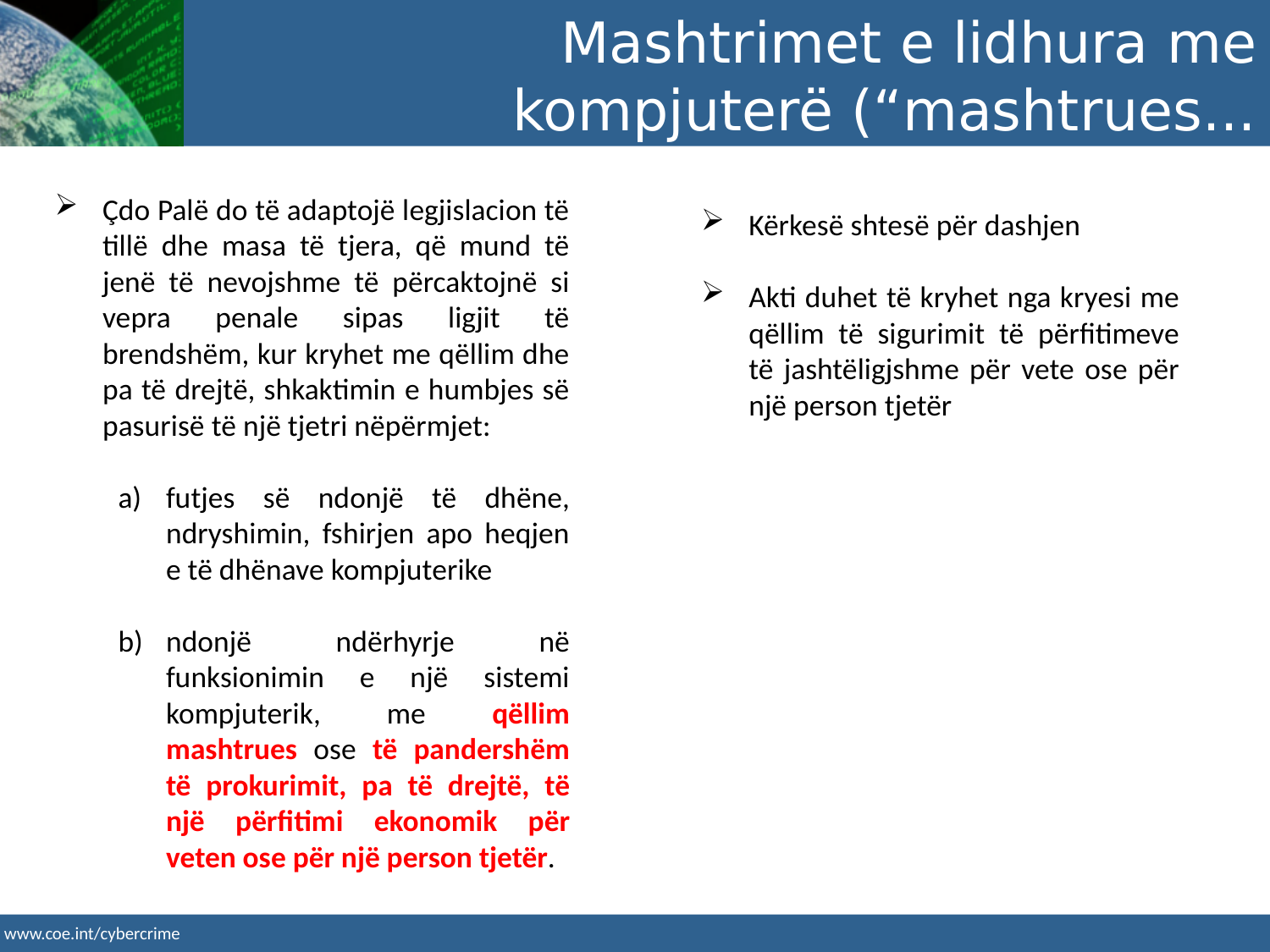

Mashtrimet e lidhura me kompjuterë (“mashtrues... pandershëm…”)
Çdo Palë do të adaptojë legjislacion të tillë dhe masa të tjera, që mund të jenë të nevojshme të përcaktojnë si vepra penale sipas ligjit të brendshëm, kur kryhet me qëllim dhe pa të drejtë, shkaktimin e humbjes së pasurisë të një tjetri nëpërmjet:

futjes së ndonjë të dhëne, ndryshimin, fshirjen apo heqjen e të dhënave kompjuterike

ndonjë ndërhyrje në funksionimin e një sistemi kompjuterik, me qëllim mashtrues ose të pandershëm të prokurimit, pa të drejtë, të një përfitimi ekonomik për veten ose për një person tjetër.
Kërkesë shtesë për dashjen

Akti duhet të kryhet nga kryesi me qëllim të sigurimit të përfitimeve të jashtëligjshme për vete ose për një person tjetër